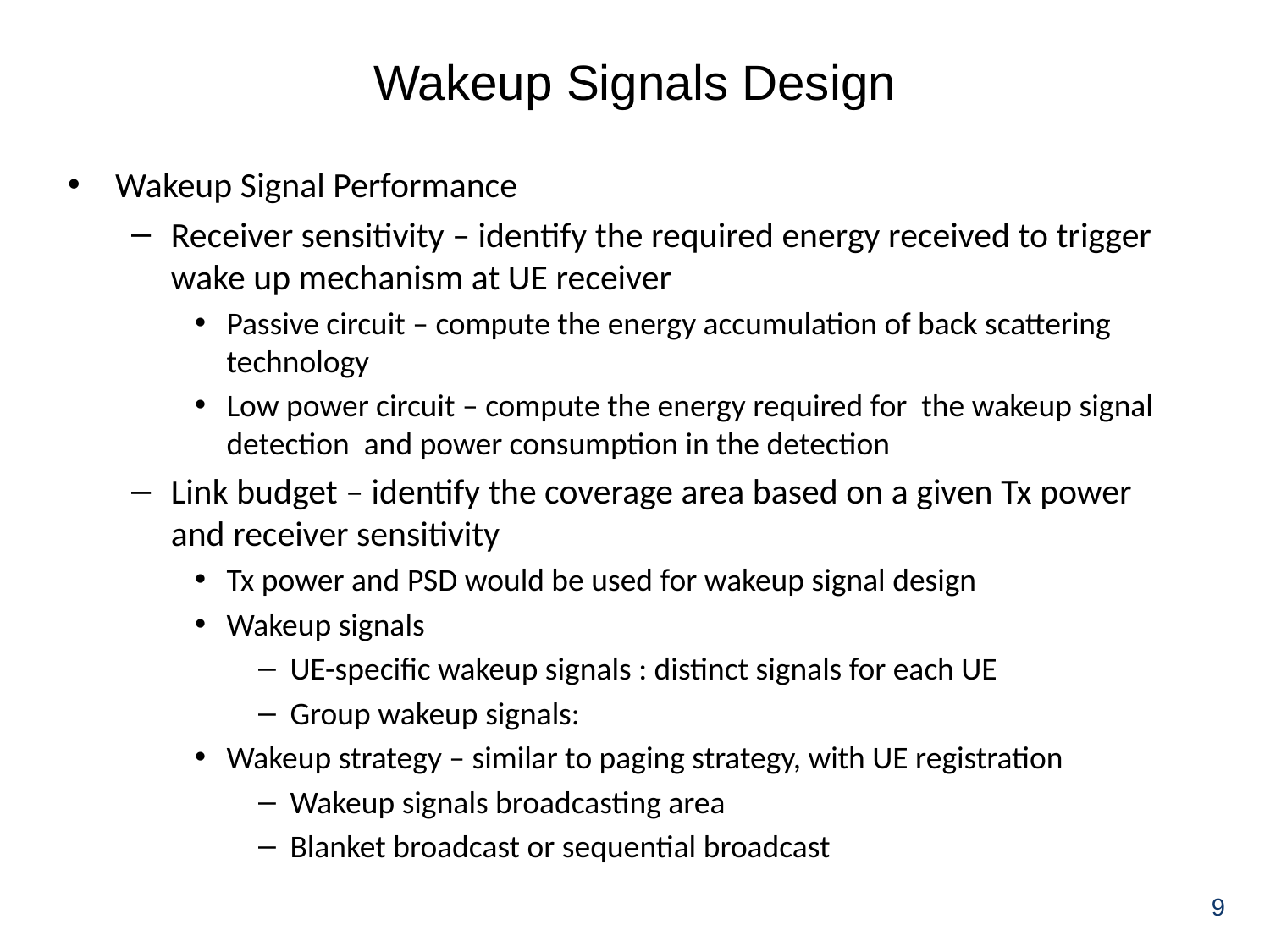

# Wakeup Signals Design
Wakeup Signal Performance
Receiver sensitivity – identify the required energy received to trigger wake up mechanism at UE receiver
Passive circuit – compute the energy accumulation of back scattering technology
Low power circuit – compute the energy required for  the wakeup signal detection  and power consumption in the detection
Link budget – identify the coverage area based on a given Tx power and receiver sensitivity
Tx power and PSD would be used for wakeup signal design
Wakeup signals
UE-specific wakeup signals : distinct signals for each UE
Group wakeup signals:
Wakeup strategy – similar to paging strategy, with UE registration
Wakeup signals broadcasting area
Blanket broadcast or sequential broadcast

9